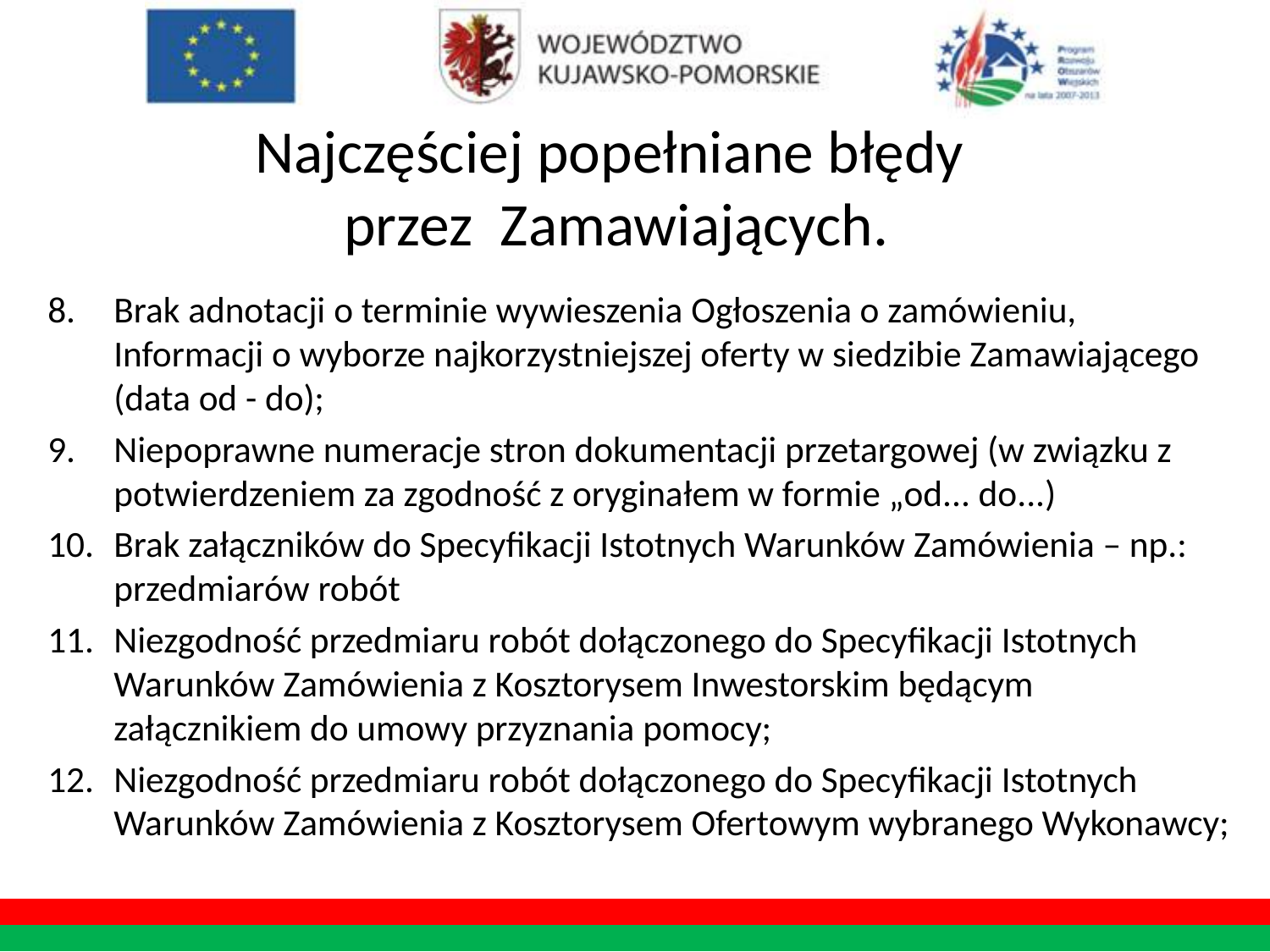

# Najczęściej popełniane błędy przez  Zamawiających.
Brak adnotacji o terminie wywieszenia Ogłoszenia o zamówieniu, Informacji o wyborze najkorzystniejszej oferty w siedzibie Zamawiającego (data od - do);
Niepoprawne numeracje stron dokumentacji przetargowej (w związku z potwierdzeniem za zgodność z oryginałem w formie „od... do...)
Brak załączników do Specyfikacji Istotnych Warunków Zamówienia – np.: przedmiarów robót
Niezgodność przedmiaru robót dołączonego do Specyfikacji Istotnych Warunków Zamówienia z Kosztorysem Inwestorskim będącym załącznikiem do umowy przyznania pomocy;
Niezgodność przedmiaru robót dołączonego do Specyfikacji Istotnych Warunków Zamówienia z Kosztorysem Ofertowym wybranego Wykonawcy;